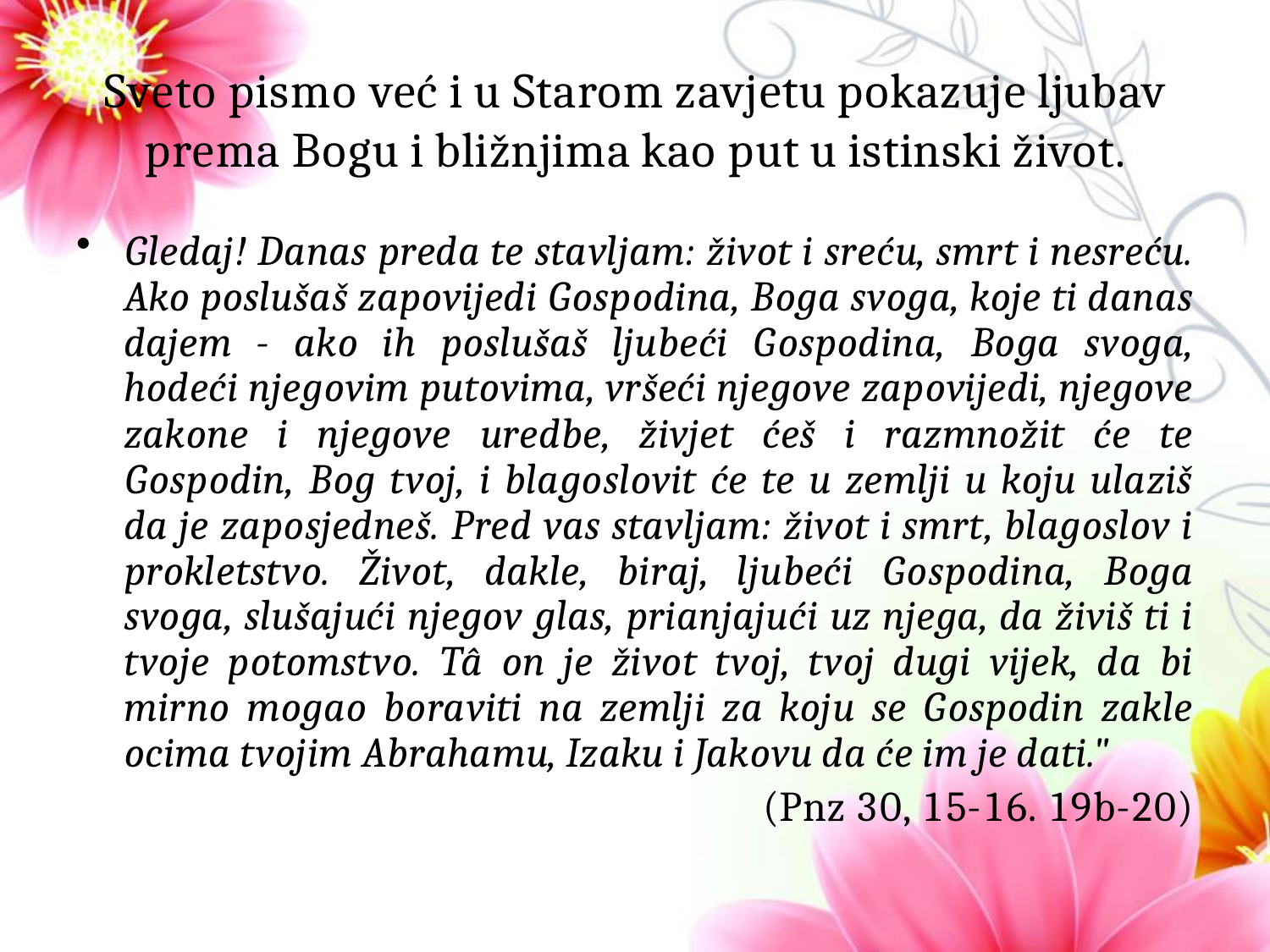

# Sveto pismo već i u Starom zavjetu pokazuje ljubav prema Bogu i bližnjima kao put u istinski život.
Gledaj! Danas preda te stavljam: život i sreću, smrt i nesreću. Ako poslušaš zapovijedi Gospodina, Boga svoga, koje ti danas dajem - ako ih poslušaš ljubeći Gospodina, Boga svoga, hodeći njegovim putovima, vršeći njegove zapovijedi, njegove zakone i njegove uredbe, živjet ćeš i razmnožit će te Gospodin, Bog tvoj, i blagoslovit će te u zemlji u koju ulaziš da je zaposjedneš. Pred vas stavljam: život i smrt, blagoslov i prokletstvo. Život, dakle, biraj, ljubeći Gospodina, Boga svoga, slušajući njegov glas, prianjajući uz njega, da živiš ti i tvoje potomstvo. Tâ on je život tvoj, tvoj dugi vijek, da bi mirno mogao boraviti na zemlji za koju se Gospodin zakle ocima tvojim Abrahamu, Izaku i Jakovu da će im je dati."
(Pnz 30, 15-16. 19b-20)